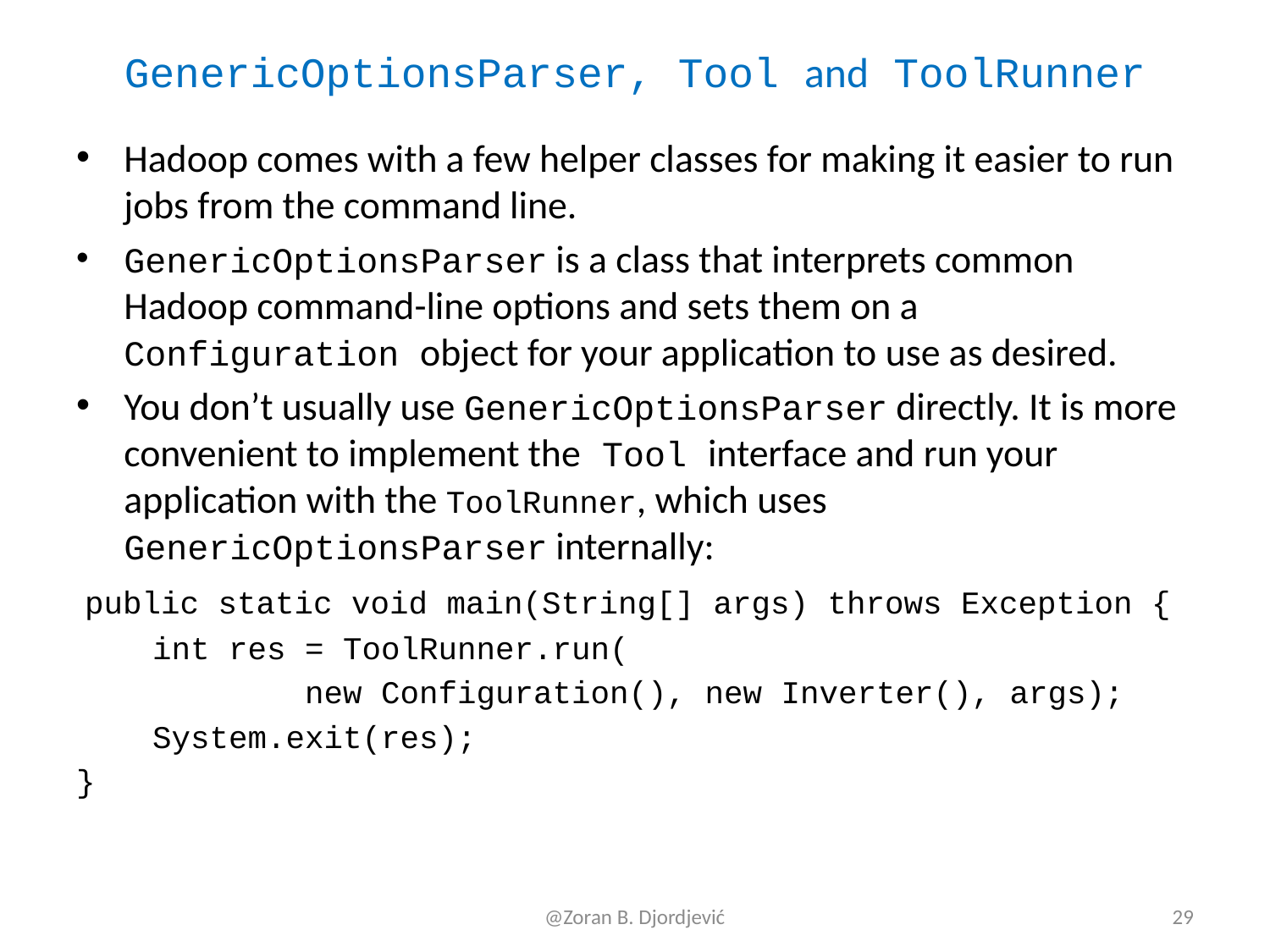

# GenericOptionsParser, Tool and ToolRunner
Hadoop comes with a few helper classes for making it easier to run jobs from the command line.
GenericOptionsParser is a class that interprets common Hadoop command-line options and sets them on a Configuration object for your application to use as desired.
You don’t usually use GenericOptionsParser directly. It is more convenient to implement the Tool interface and run your application with the ToolRunner, which uses GenericOptionsParser internally:
 public static void main(String[] args) throws Exception {
    int res = ToolRunner.run(
            new Configuration(), new Inverter(), args);
    System.exit(res);
}

@Zoran B. Djordjević
29